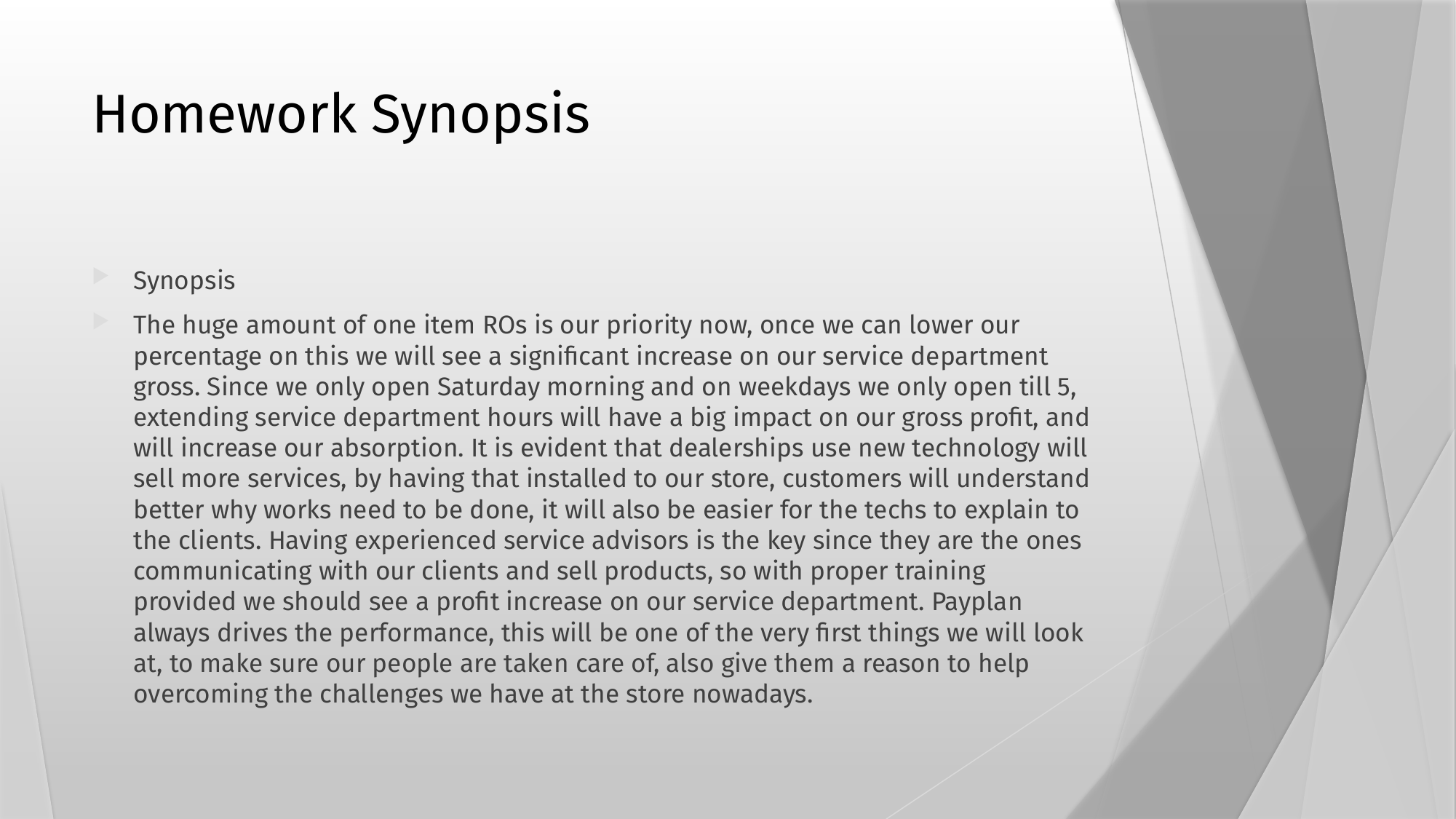

# Homework Synopsis
Synopsis
The huge amount of one item ROs is our priority now, once we can lower our percentage on this we will see a significant increase on our service department gross. Since we only open Saturday morning and on weekdays we only open till 5, extending service department hours will have a big impact on our gross profit, and will increase our absorption. It is evident that dealerships use new technology will sell more services, by having that installed to our store, customers will understand better why works need to be done, it will also be easier for the techs to explain to the clients. Having experienced service advisors is the key since they are the ones communicating with our clients and sell products, so with proper training provided we should see a profit increase on our service department. Payplan always drives the performance, this will be one of the very first things we will look at, to make sure our people are taken care of, also give them a reason to help overcoming the challenges we have at the store nowadays.